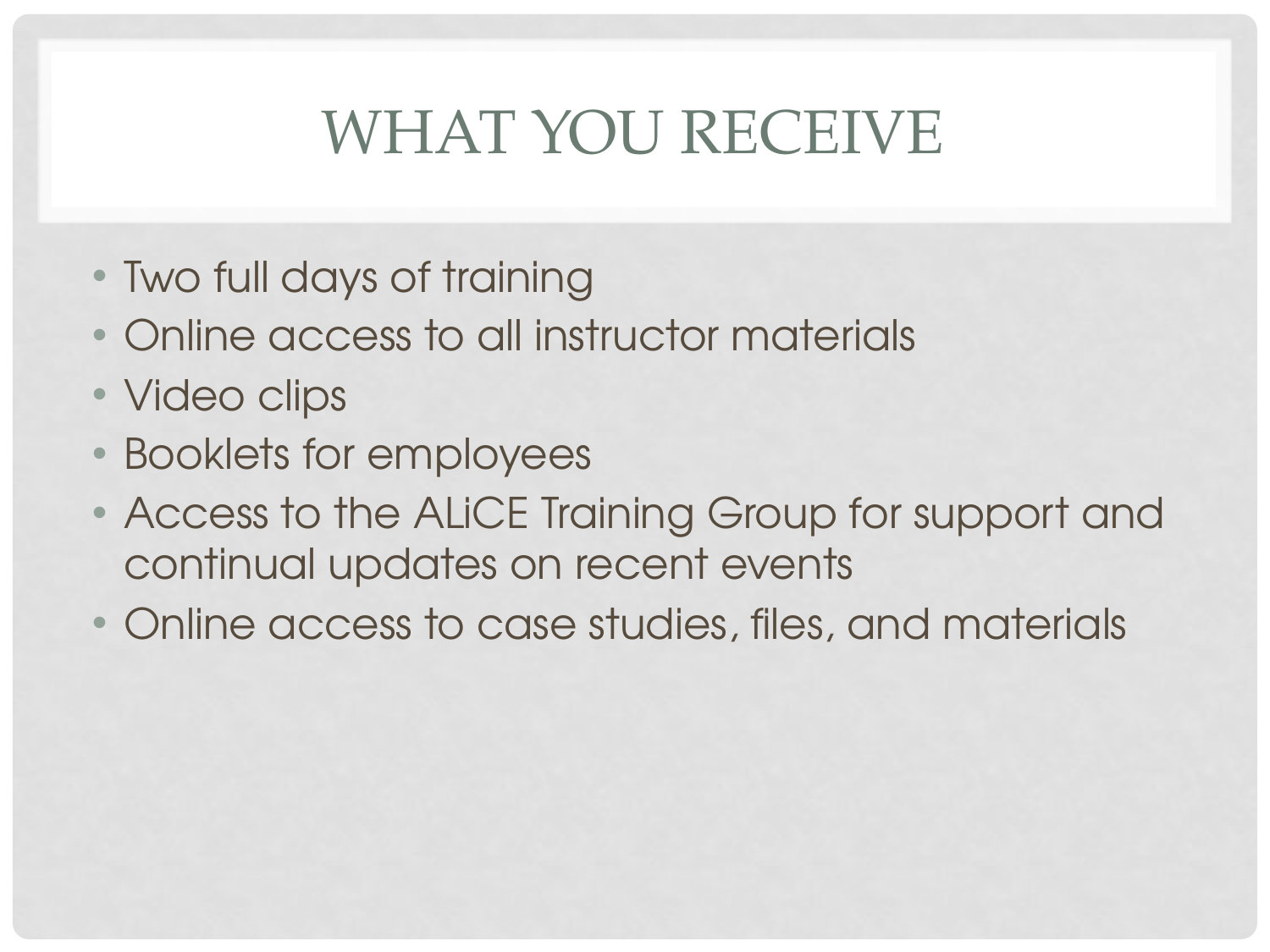

# What you receive
Two full days of training
Online access to all instructor materials
Video clips
Booklets for employees
Access to the ALiCE Training Group for support and continual updates on recent events
Online access to case studies, files, and materials